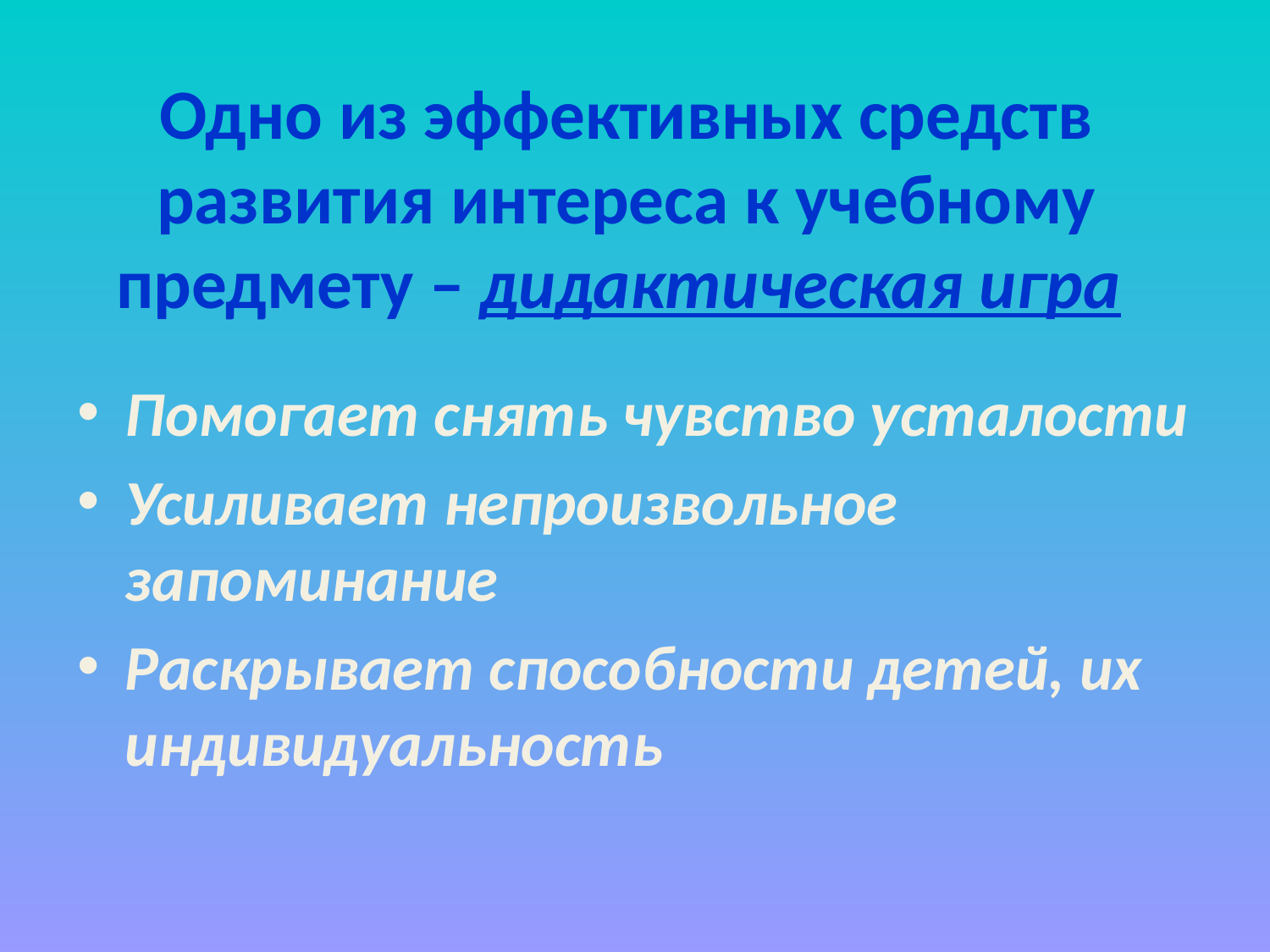

# Одно из эффективных средств развития интереса к учебному предмету – дидактическая игра
Помогает снять чувство усталости
Усиливает непроизвольное запоминание
Раскрывает способности детей, их индивидуальность